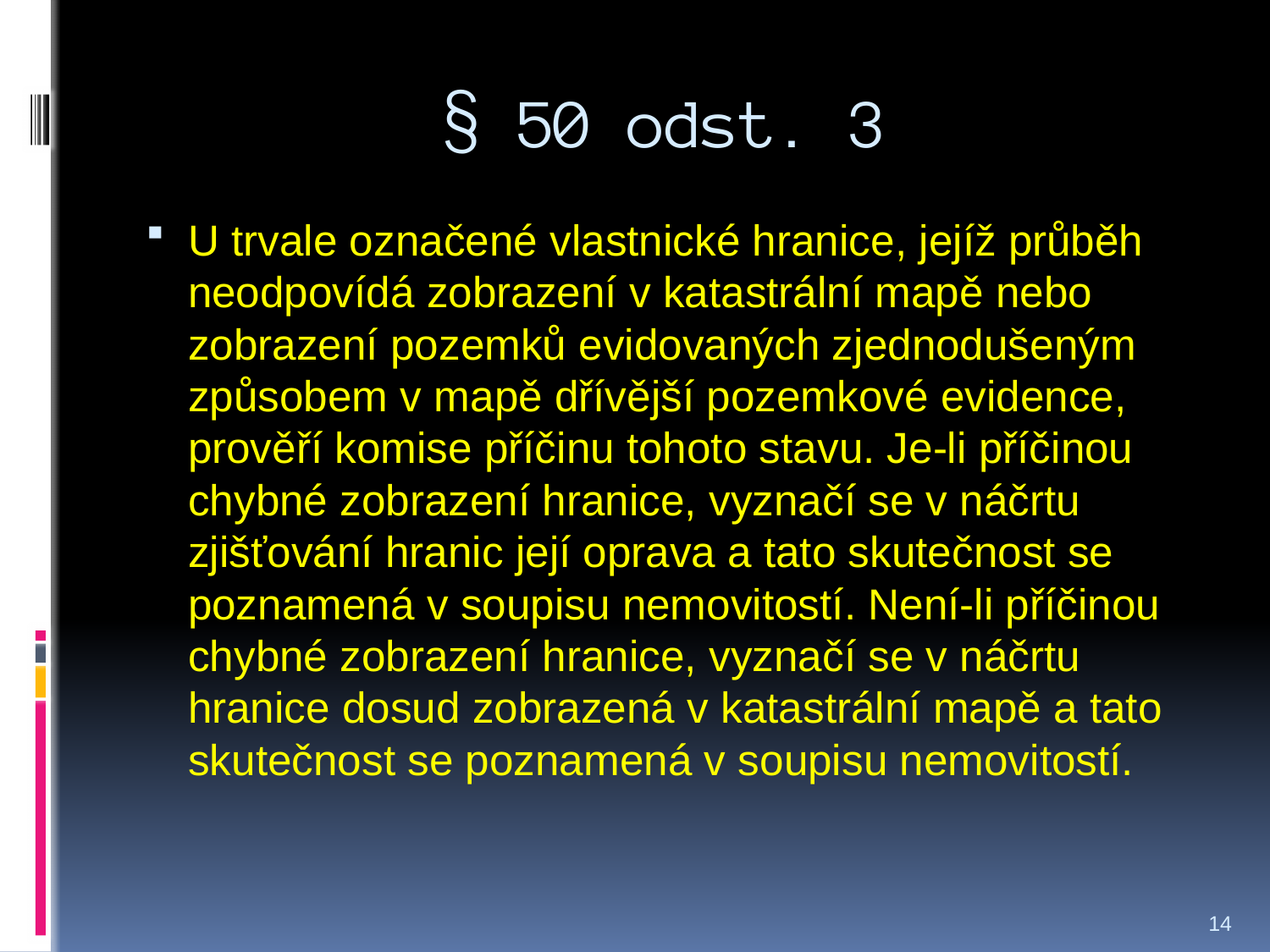

# § 50 odst. 3
U trvale označené vlastnické hranice, jejíž průběh neodpovídá zobrazení v katastrální mapě nebo zobrazení pozemků evidovaných zjednodušeným způsobem v mapě dřívější pozemkové evidence, prověří komise příčinu tohoto stavu. Je-li příčinou chybné zobrazení hranice, vyznačí se v náčrtu zjišťování hranic její oprava a tato skutečnost se poznamená v soupisu nemovitostí. Není-li příčinou chybné zobrazení hranice, vyznačí se v náčrtu hranice dosud zobrazená v katastrální mapě a tato skutečnost se poznamená v soupisu nemovitostí.
14